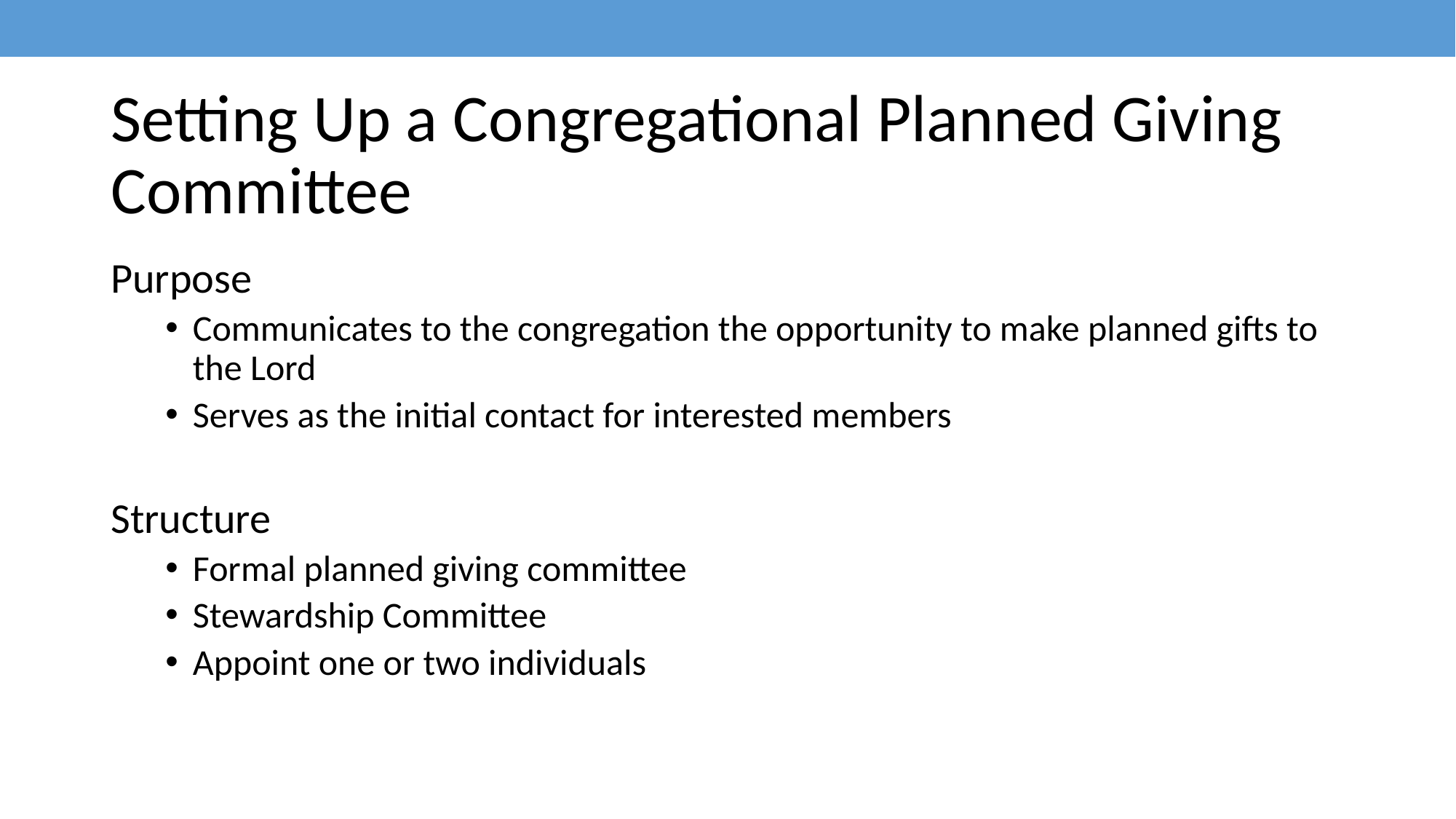

# Setting Up a Congregational Planned Giving Committee
Purpose
Communicates to the congregation the opportunity to make planned gifts to the Lord
Serves as the initial contact for interested members
Structure
Formal planned giving committee
Stewardship Committee
Appoint one or two individuals